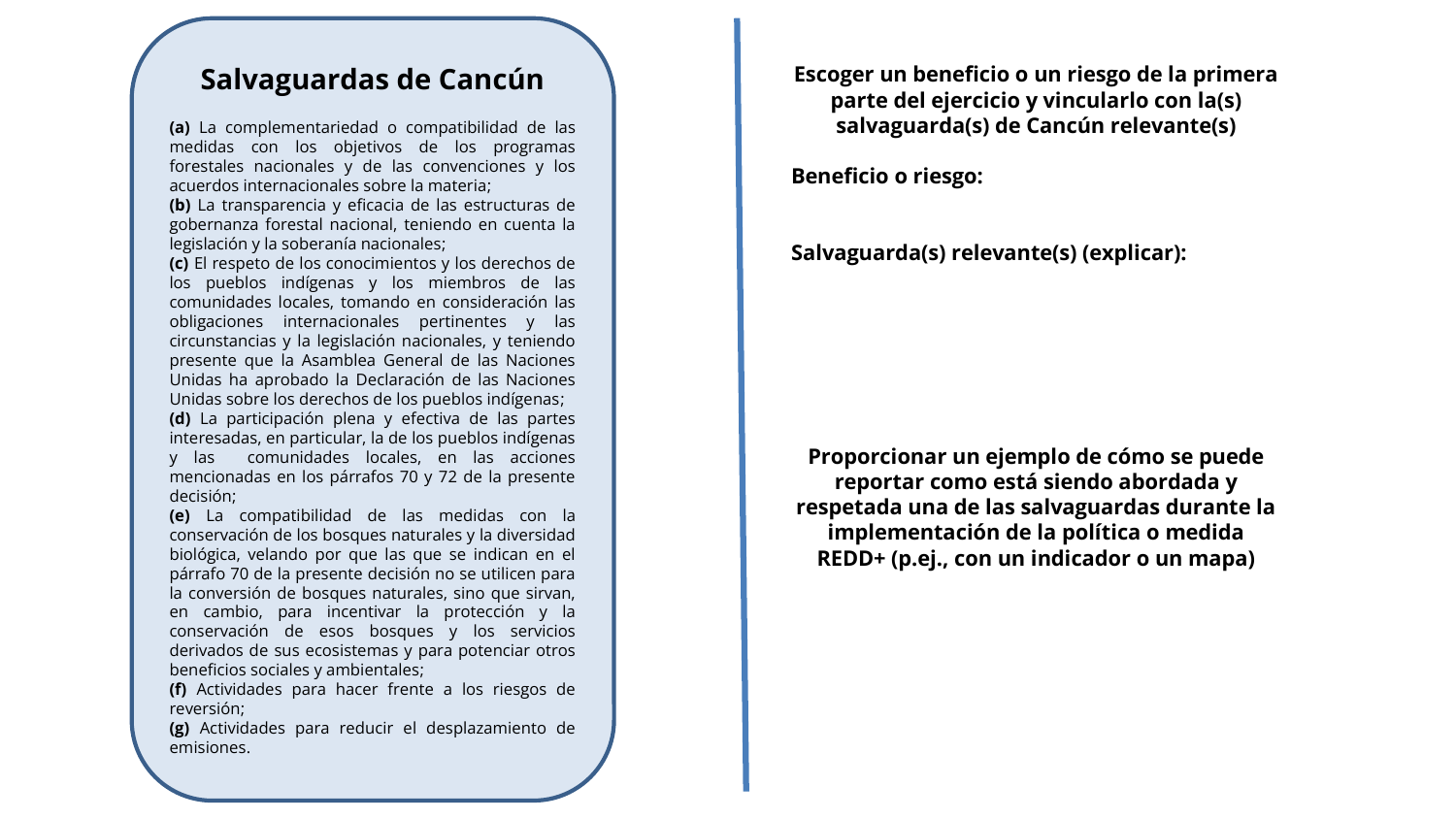

Salvaguardas de Cancún

(a) La complementariedad o compatibilidad de las medidas con los objetivos de los programas forestales nacionales y de las convenciones y los acuerdos internacionales sobre la materia;
(b) La transparencia y eficacia de las estructuras de gobernanza forestal nacional, teniendo en cuenta la legislación y la soberanía nacionales;
(c) El respeto de los conocimientos y los derechos de los pueblos indígenas y los miembros de las comunidades locales, tomando en consideración las obligaciones internacionales pertinentes y las circunstancias y la legislación nacionales, y teniendo presente que la Asamblea General de las Naciones Unidas ha aprobado la Declaración de las Naciones Unidas sobre los derechos de los pueblos indígenas;
(d) La participación plena y efectiva de las partes interesadas, en particular, la de los pueblos indígenas y las  comunidades locales, en las acciones mencionadas en los párrafos 70 y 72 de la presente decisión;
(e) La compatibilidad de las medidas con la conservación de los bosques naturales y la diversidad biológica, velando por que las que se indican en el párrafo 70 de la presente decisión no se utilicen para la conversión de bosques naturales, sino que sirvan, en cambio, para incentivar la protección y la conservación de esos bosques y los servicios derivados de sus ecosistemas y para potenciar otros beneficios sociales y ambientales;
(f) Actividades para hacer frente a los riesgos de reversión;
(g) Actividades para reducir el desplazamiento de emisiones.
Escoger un beneficio o un riesgo de la primera parte del ejercicio y vincularlo con la(s) salvaguarda(s) de Cancún relevante(s)

Beneficio o riesgo:

Salvaguarda(s) relevante(s) (explicar):

Proporcionar un ejemplo de cómo se puede reportar como está siendo abordada y respetada una de las salvaguardas durante la implementación de la política o medida REDD+ (p.ej., con un indicador o un mapa)